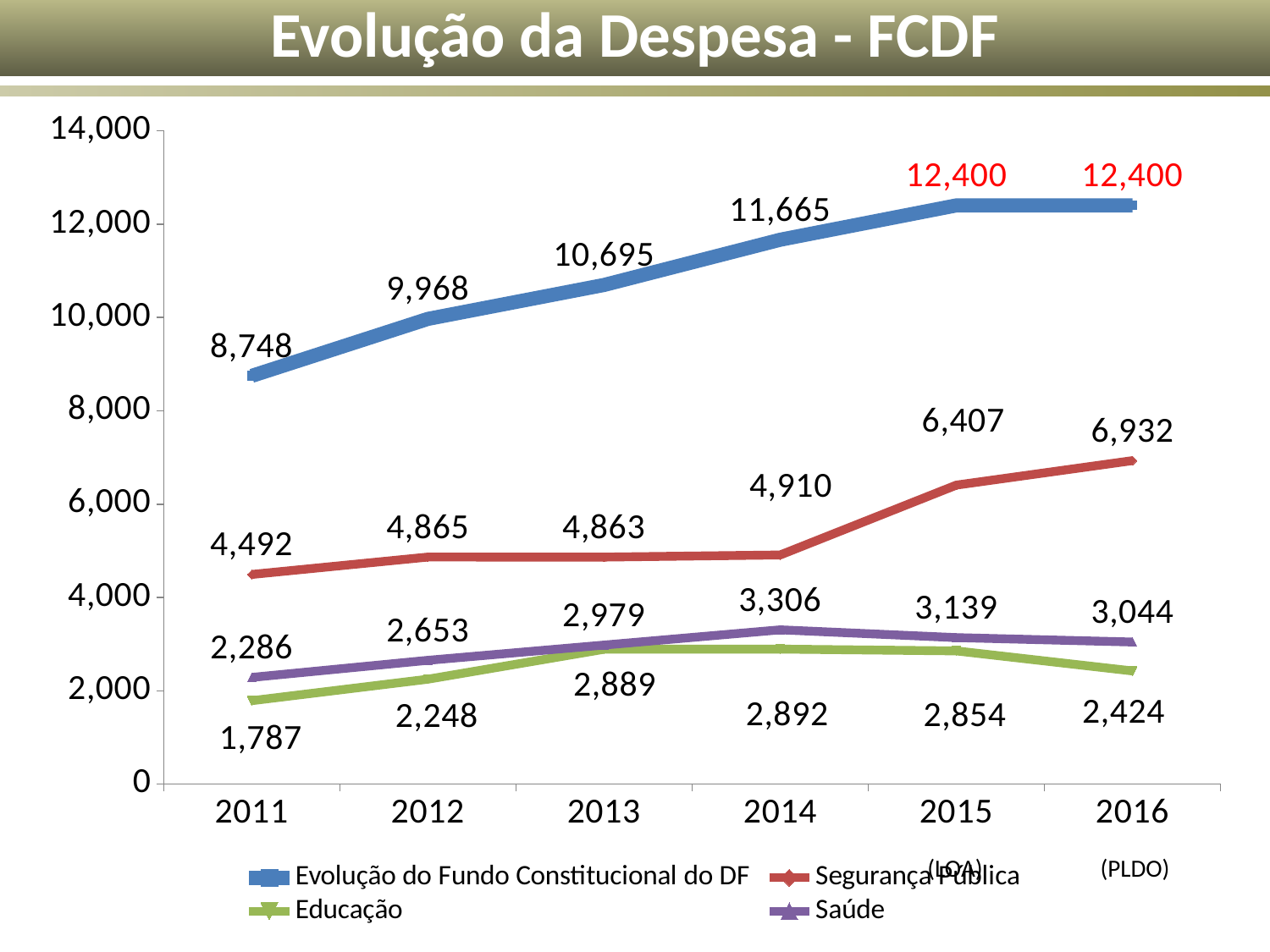

Evolução da Despesa - FCDF

### Chart

| Category | Evolução do Fundo Constitucional do DF | Segurança Pública | Educação | Saúde |
|---|---|---|---|---|
| 2011 | 8748.0 | 4492.0 | 1787.0 | 2286.0 |
| 2012 | 9968.0 | 4865.0 | 2248.0 | 2653.0 |
| 2013 | 10694.932179 | 4863.0 | 2889.0 | 2979.0 |
| 2014 | 11664.812281930912 | 4910.0 | 2892.0 | 3306.0 |
| 2015 | 12400.0 | 6407.0 | 2854.0 | 3139.0 |
| 2016 | 12400.0 | 6932.0 | 2424.0 | 3044.0 |
(LOA)
(PLDO)